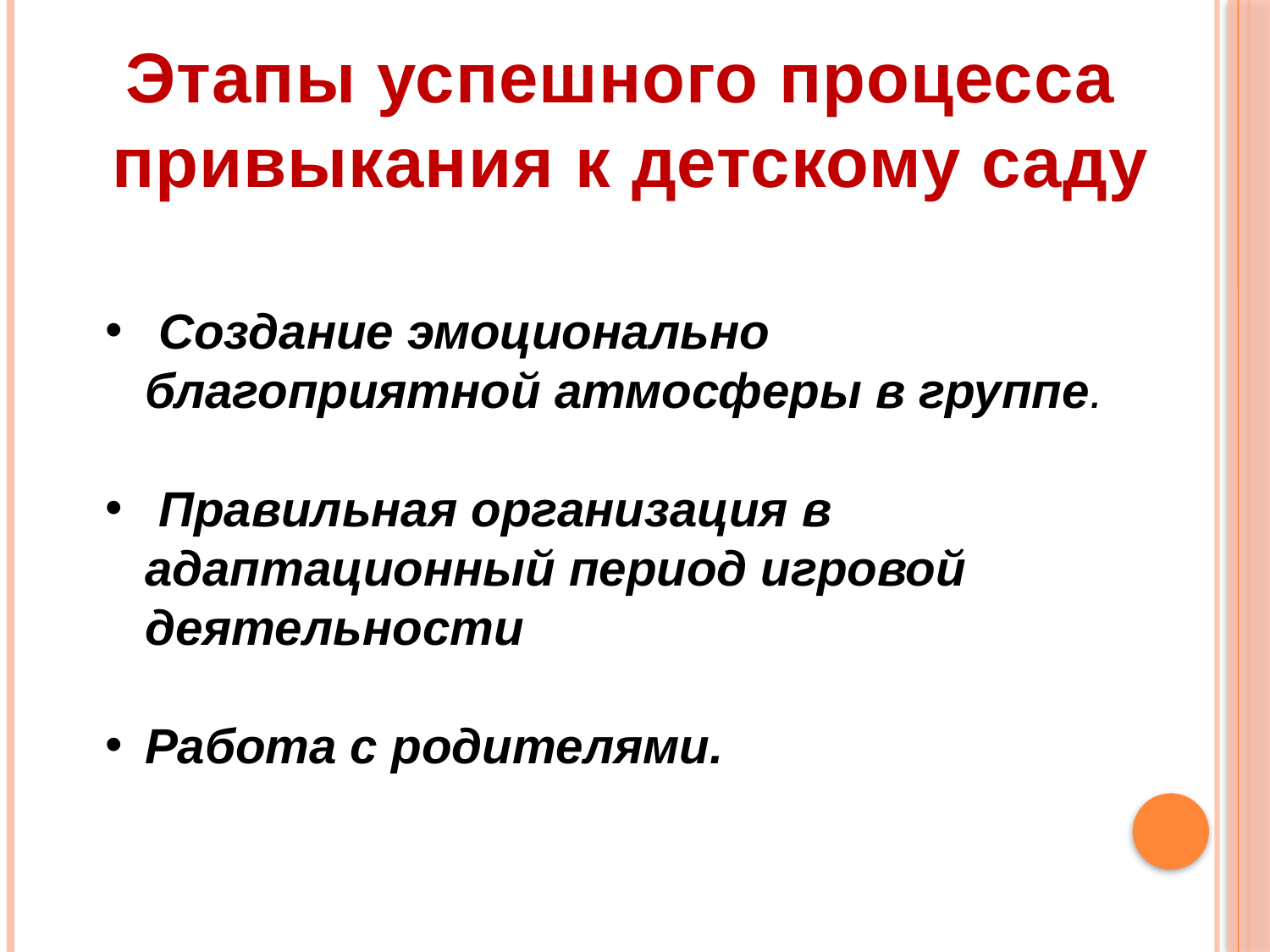

Этапы успешного процесса
привыкания к детскому саду

 Создание эмоционально благоприятной атмосферы в группе.

 Правильная организация в адаптационный период игровой деятельности

Работа с родителями.